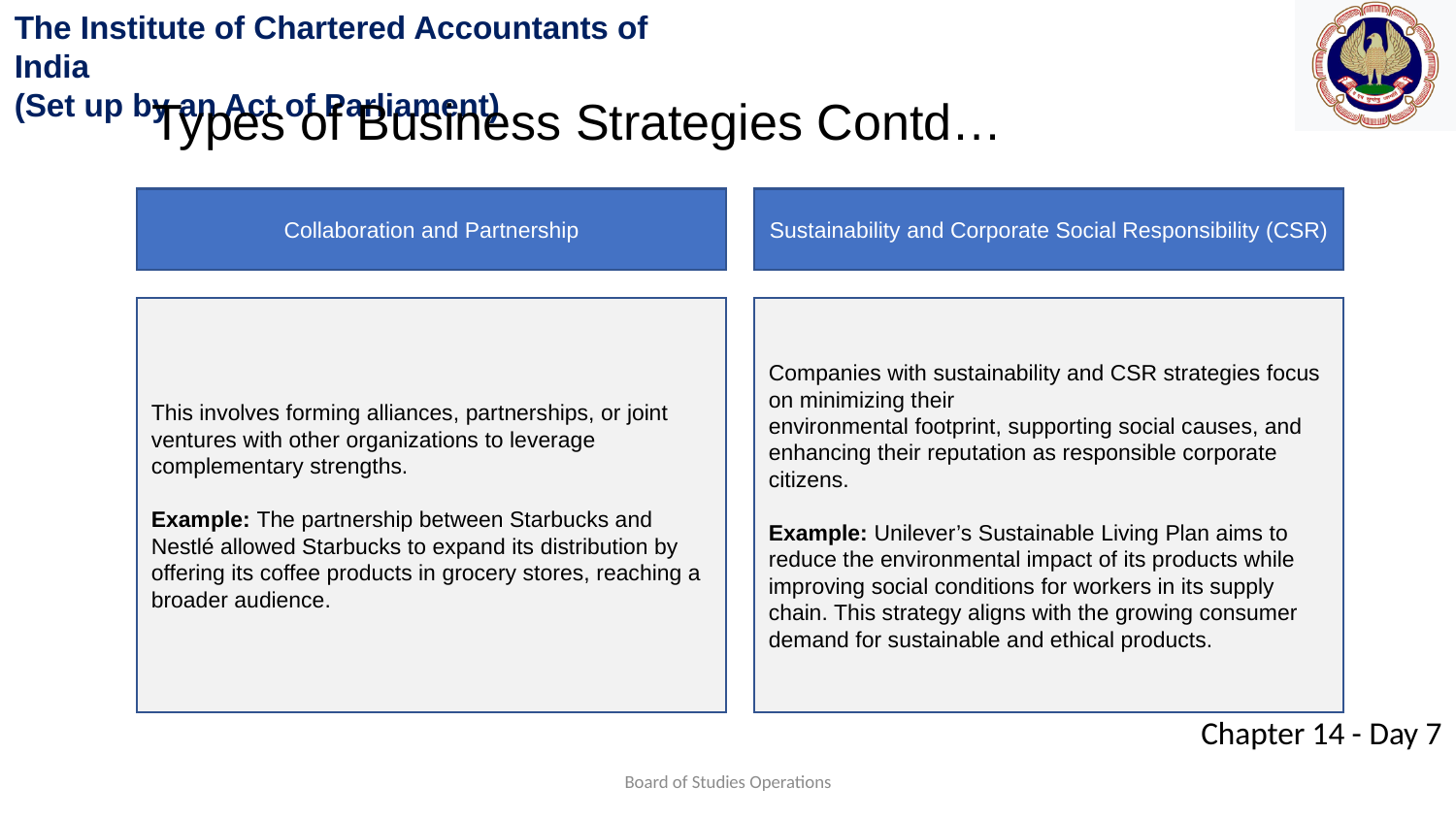

Types of Business Strategies Contd…
Collaboration and Partnership
Sustainability and Corporate Social Responsibility (CSR)
This involves forming alliances, partnerships, or joint ventures with other organizations to leverage complementary strengths.

Example: The partnership between Starbucks and Nestlé allowed Starbucks to expand its distribution by offering its coffee products in grocery stores, reaching a broader audience.
Companies with sustainability and CSR strategies focus on minimizing their
environmental footprint, supporting social causes, and enhancing their reputation as responsible corporate citizens.

Example: Unilever’s Sustainable Living Plan aims to reduce the environmental impact of its products while improving social conditions for workers in its supply chain. This strategy aligns with the growing consumer demand for sustainable and ethical products.
Board of Studies Operations